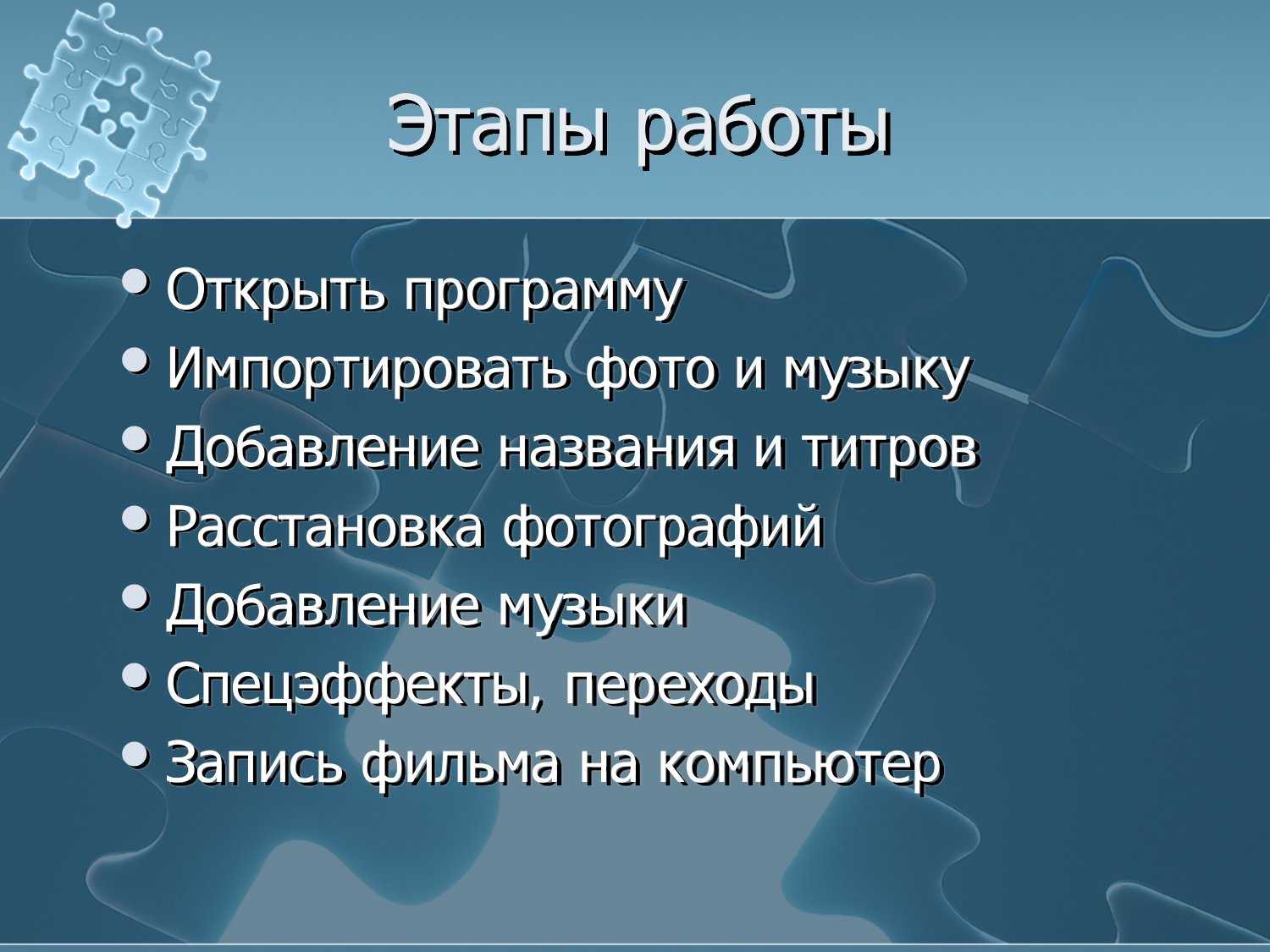

# Этапы работы
Открыть программу
Импортировать фото и музыку
Добавление названия и титров
Расстановка фотографий
Добавление музыки
Спецэффекты, переходы
Запись фильма на компьютер